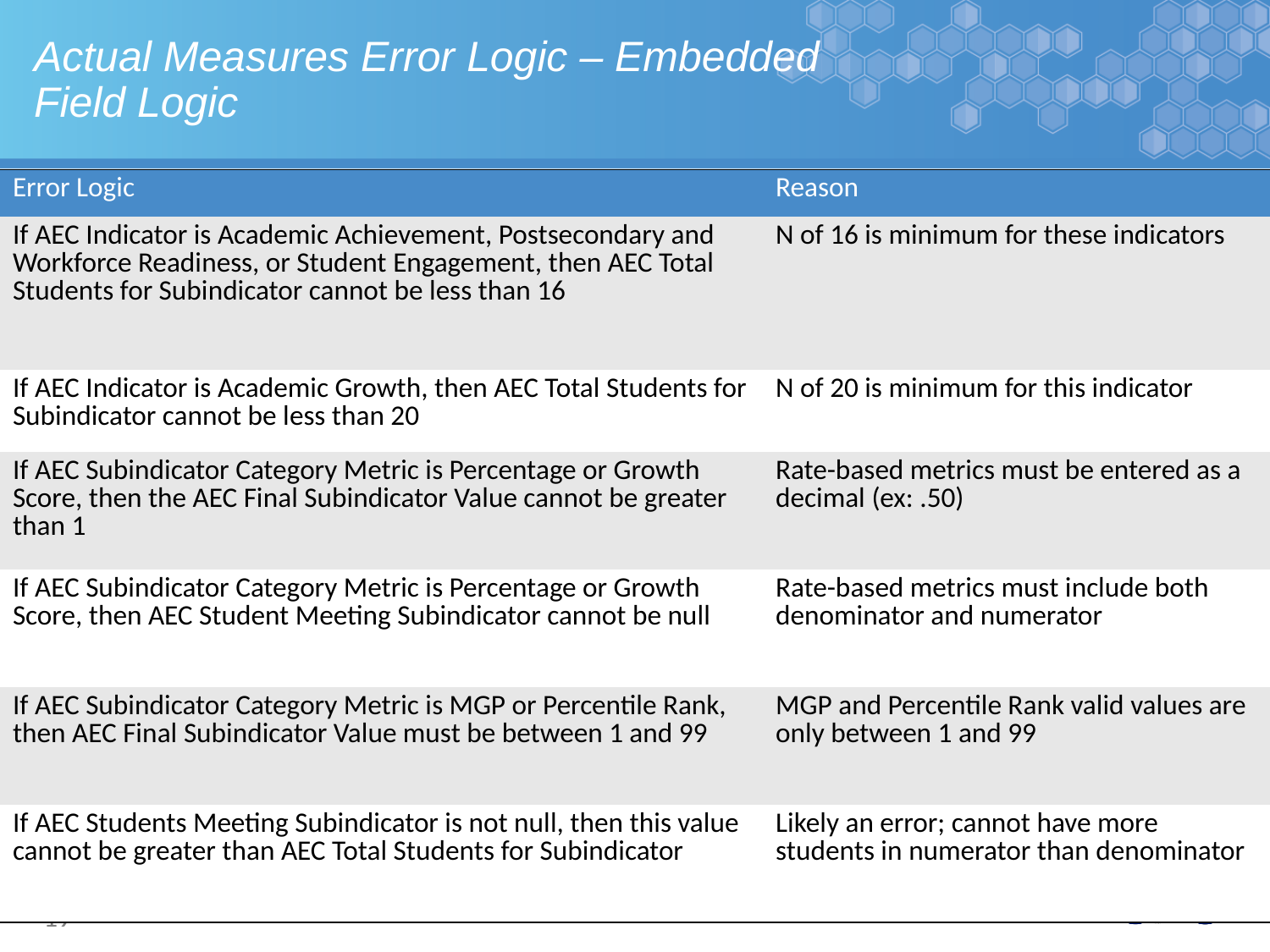

# Actual Measures Error Logic – Embedded Field Logic
| Error Logic | Reason |
| --- | --- |
| If AEC Indicator is Academic Achievement, Postsecondary and Workforce Readiness, or Student Engagement, then AEC Total Students for Subindicator cannot be less than 16 | N of 16 is minimum for these indicators |
| If AEC Indicator is Academic Growth, then AEC Total Students for Subindicator cannot be less than 20 | N of 20 is minimum for this indicator |
| If AEC Subindicator Category Metric is Percentage or Growth Score, then the AEC Final Subindicator Value cannot be greater than 1 | Rate-based metrics must be entered as a decimal (ex: .50) |
| If AEC Subindicator Category Metric is Percentage or Growth Score, then AEC Student Meeting Subindicator cannot be null | Rate-based metrics must include both denominator and numerator |
| If AEC Subindicator Category Metric is MGP or Percentile Rank, then AEC Final Subindicator Value must be between 1 and 99 | MGP and Percentile Rank valid values are only between 1 and 99 |
| If AEC Students Meeting Subindicator is not null, then this value cannot be greater than AEC Total Students for Subindicator | Likely an error; cannot have more students in numerator than denominator |
19